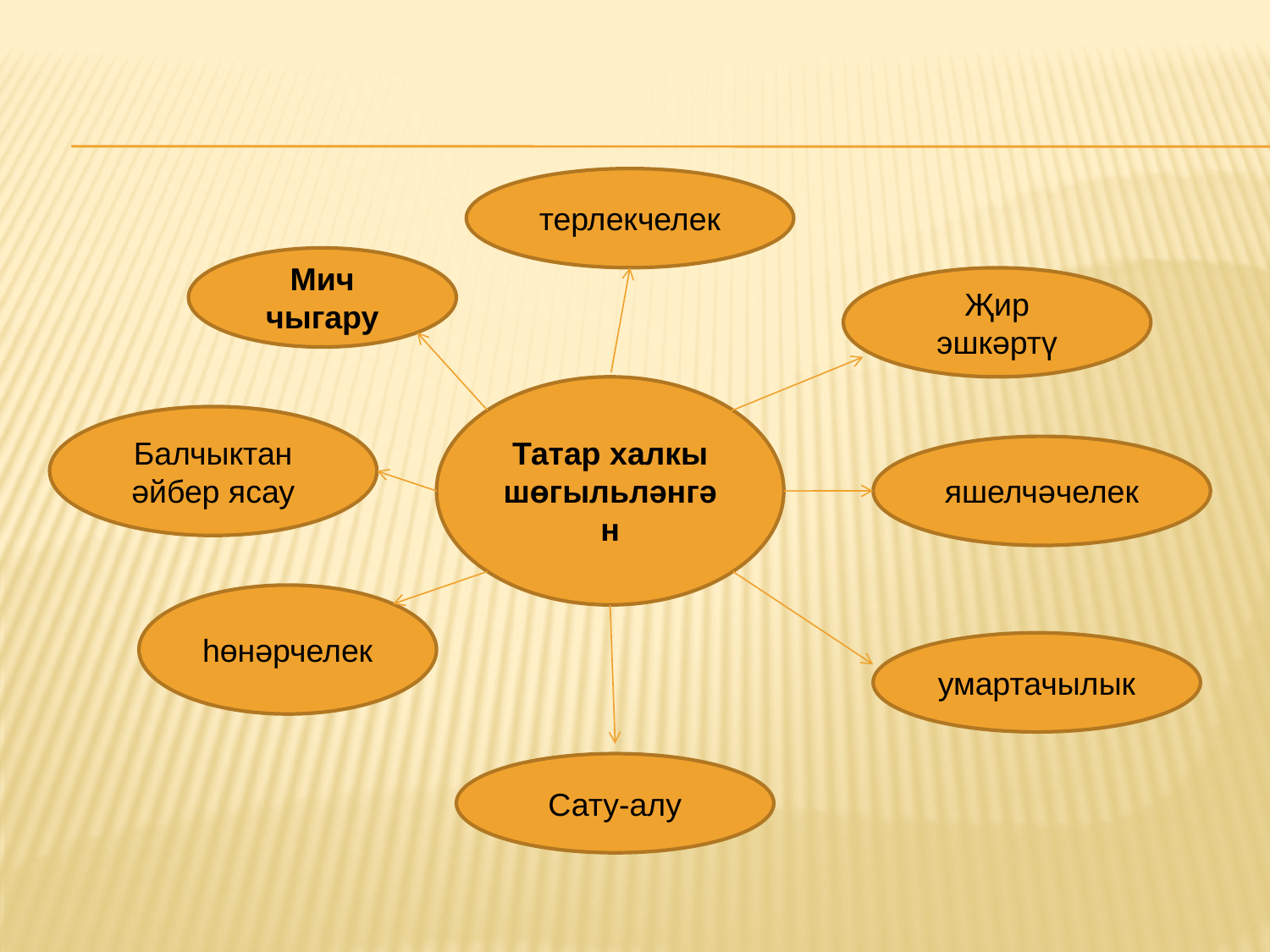

терлекчелек
Мич чыгару
Җир эшкәртү
Татар халкы шөгыльләнгән
Балчыктан әйбер ясау
яшелчәчелек
һөнәрчелек
умартачылык
Сату-алу